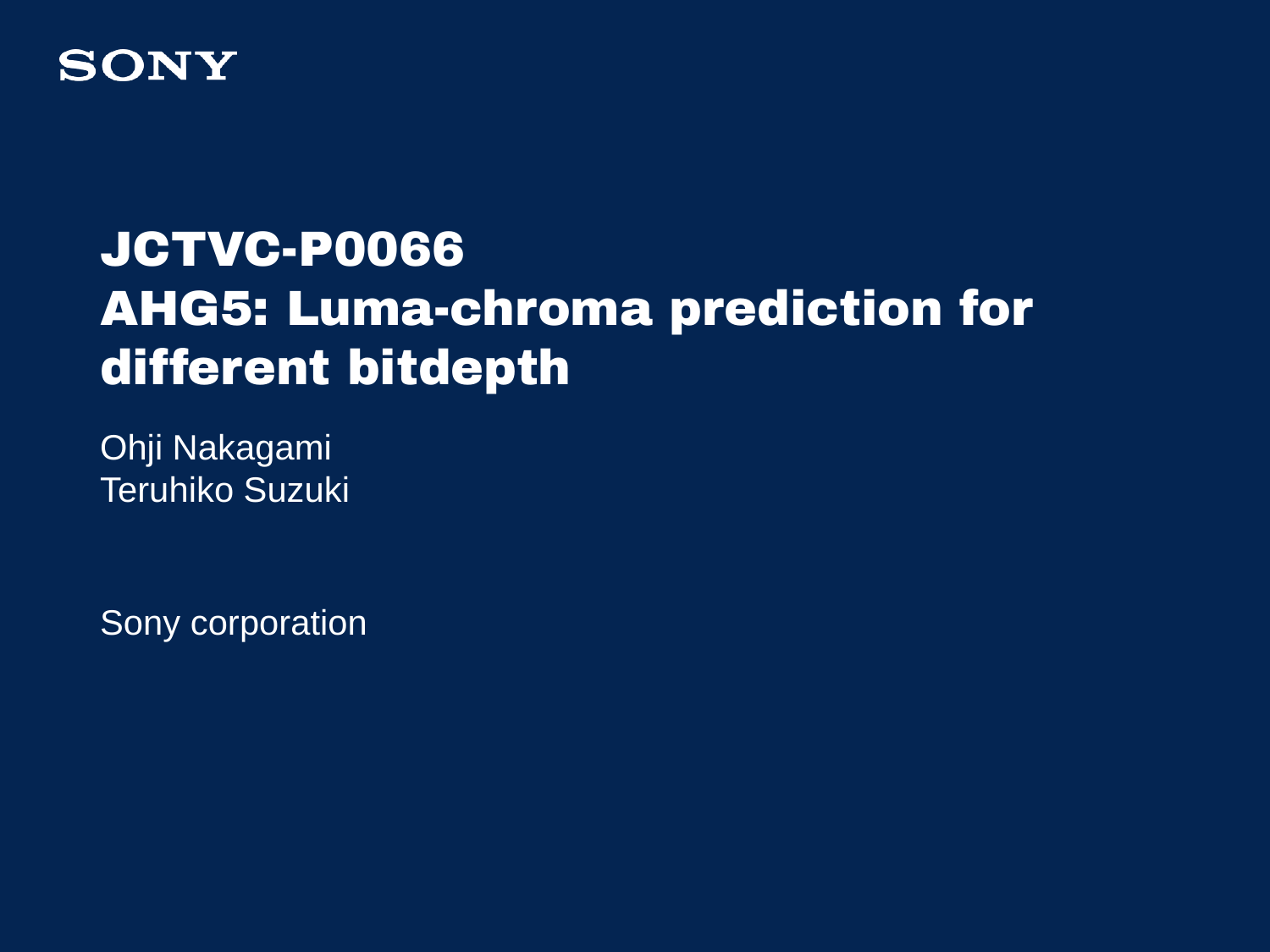

# JCTVC-P0066 AHG5: Luma-chroma prediction for different bitdepth
Ohji Nakagami
Teruhiko Suzuki

Sony corporation